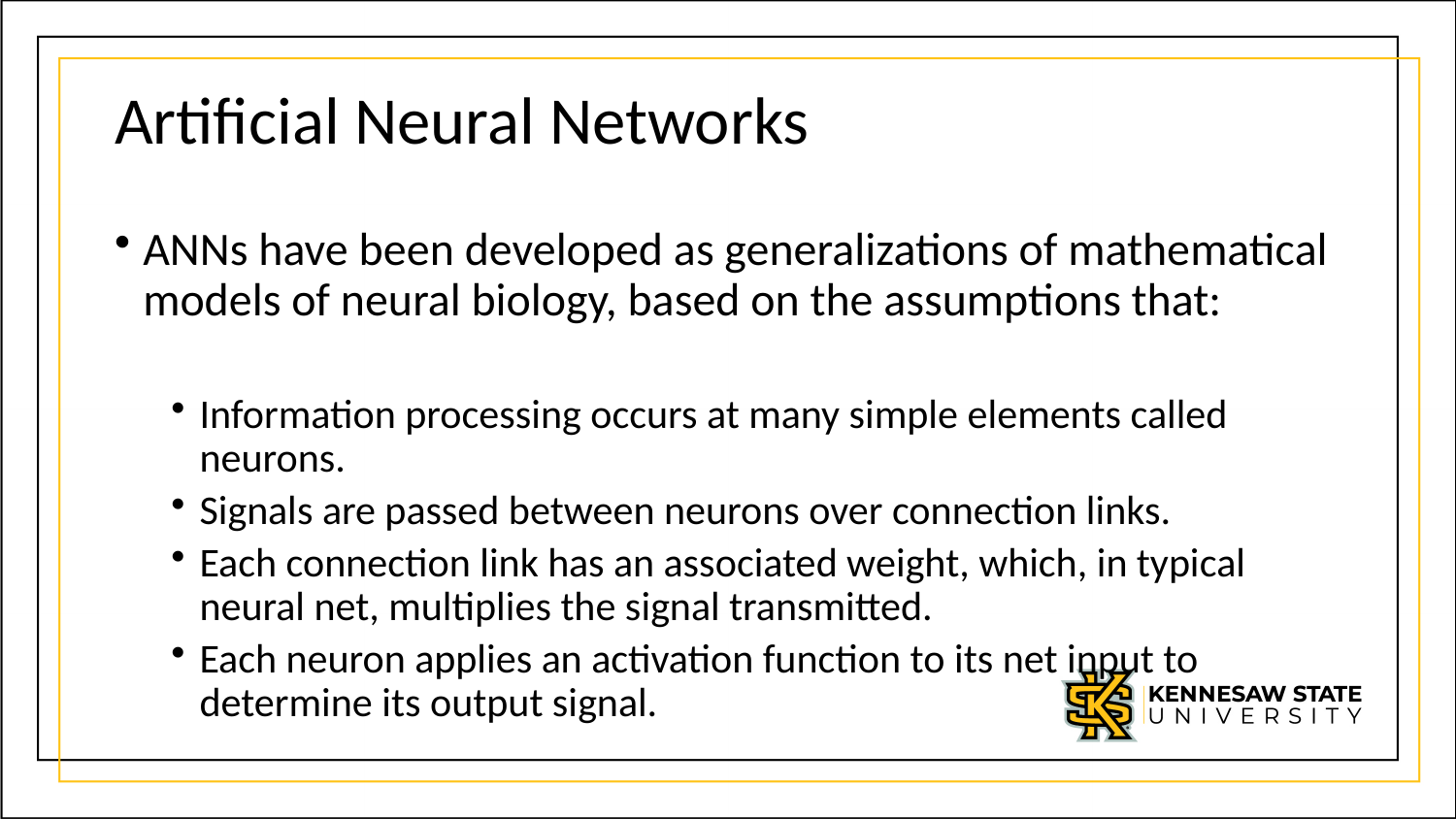

# Artificial Neural Networks
ANNs have been developed as generalizations of mathematical models of neural biology, based on the assumptions that:

Information processing occurs at many simple elements called neurons.
Signals are passed between neurons over connection links.
Each connection link has an associated weight, which, in typical neural net, multiplies the signal transmitted.
Each neuron applies an activation function to its net input to determine its output signal.